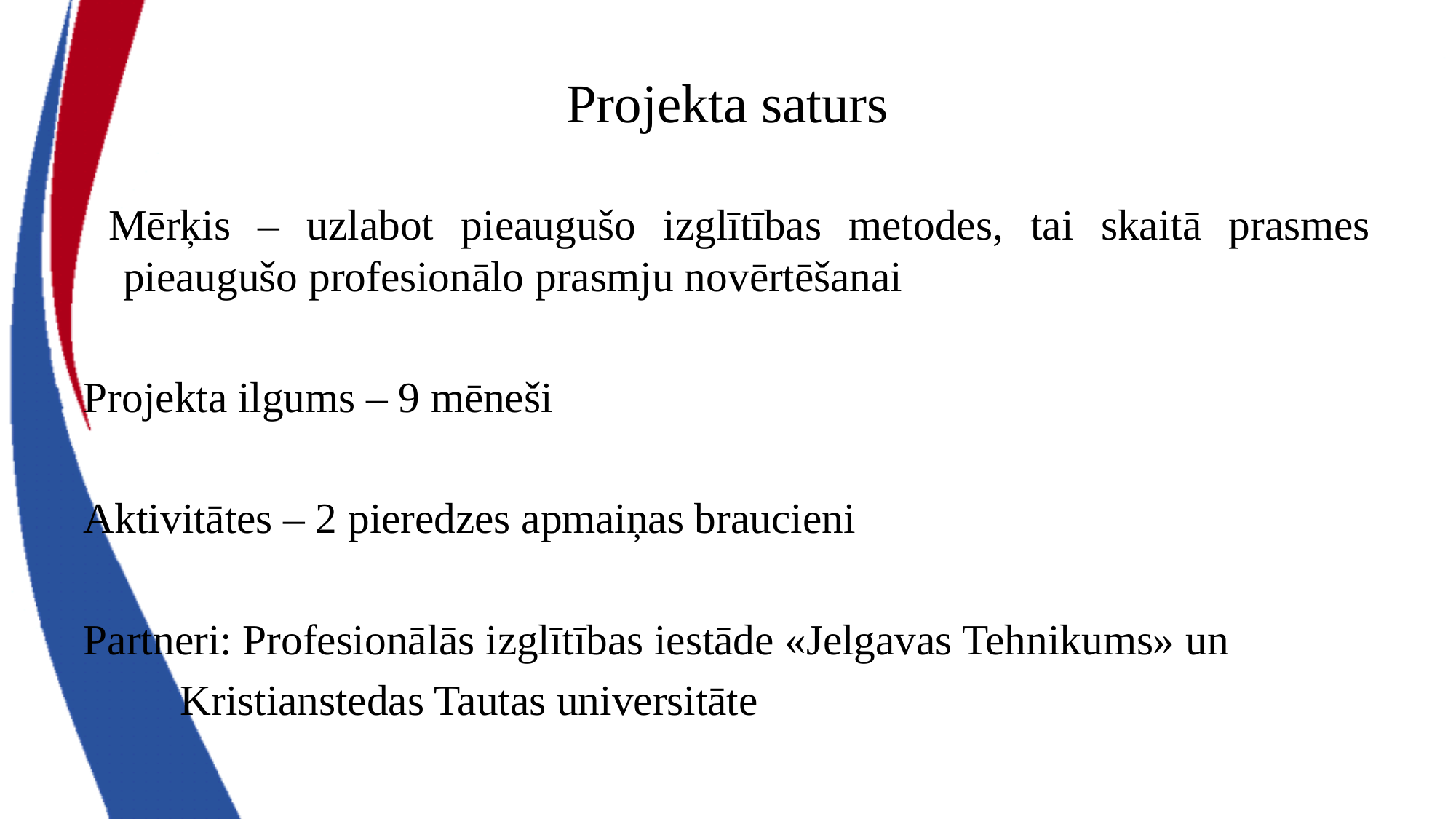

# Projekta saturs
 Mērķis – uzlabot pieaugušo izglītības metodes, tai skaitā prasmes pieaugušo profesionālo prasmju novērtēšanai

Projekta ilgums – 9 mēneši

Aktivitātes – 2 pieredzes apmaiņas braucieni

Partneri: Profesionālās izglītības iestāde «Jelgavas Tehnikums» un
         Kristianstedas Tautas universitāte